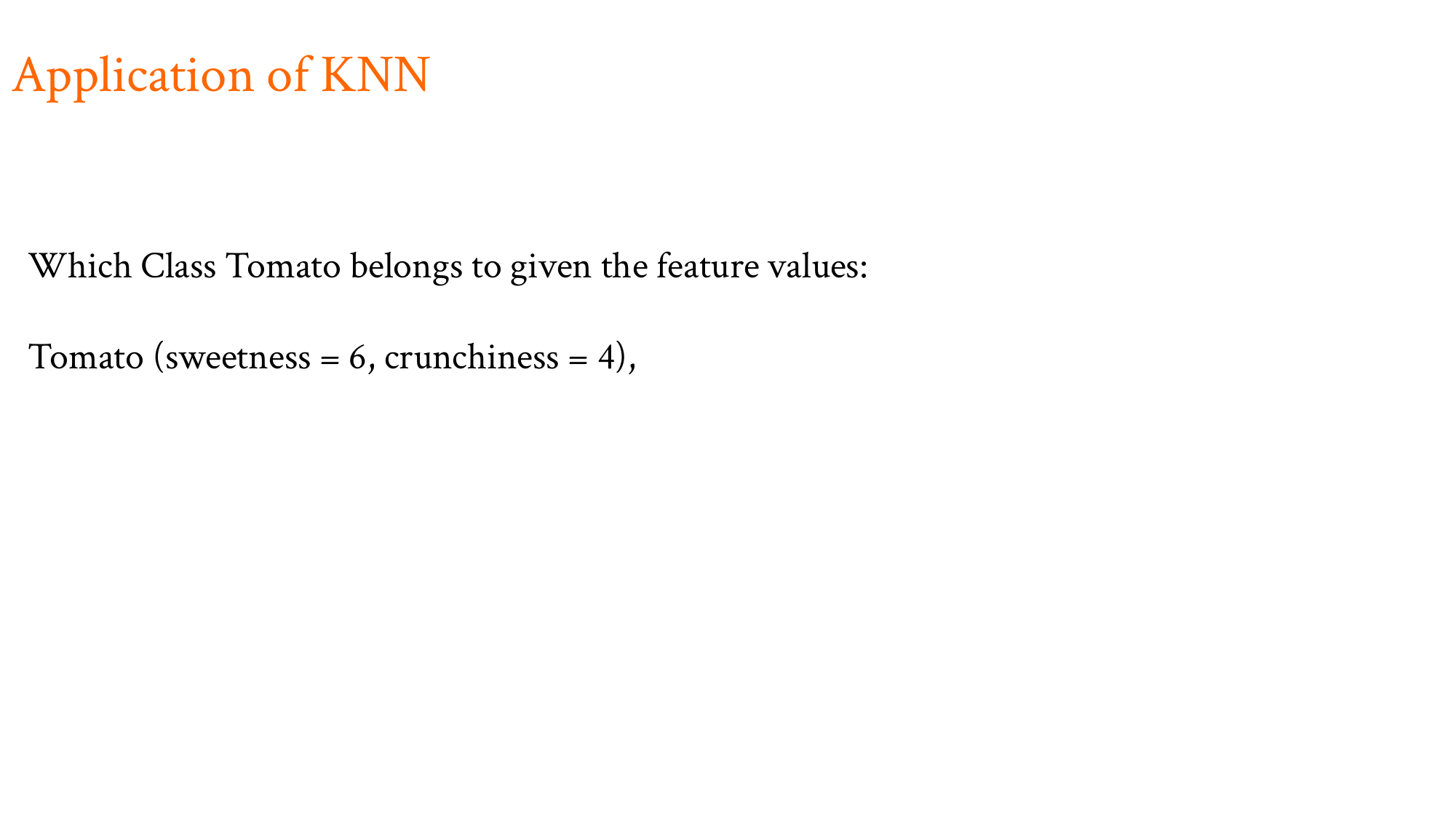

Application of KNN
Which Class Tomato belongs to given the feature values:

Tomato (sweetness = 6, crunchiness = 4),